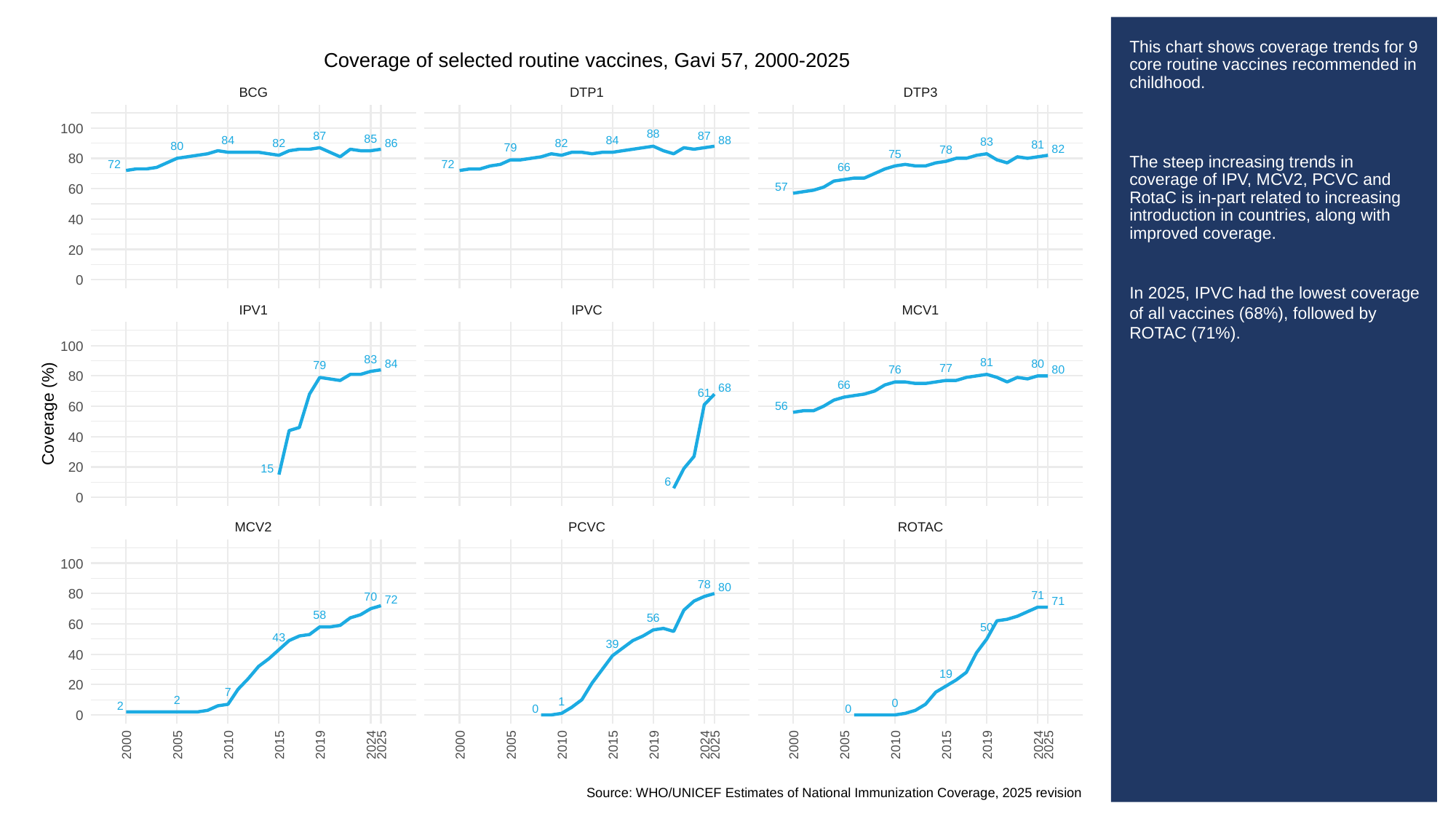

# This chart shows coverage trends for 9 core routine vaccines recommended in childhood.

The steep increasing trends in coverage of IPV, MCV2, PCVC and RotaC is in-part related to increasing introduction in countries, along with improved coverage.

In 2025, IPVC had the lowest coverage of all vaccines (68%), followed by ROTAC (71%).

Coverage of selected routine vaccines, Gavi 57, 2000-2025
BCG
DTP1
DTP3

100

88
87
87
85
88
84
84
83
86
82
82
81
80

79
82
78

75
80

72
72
66

57
60

40

20

0

IPV1
IPVC
MCV1

100

83
81
84
80

79
77
80
76

80

66
68
61

60
56

Coverage (%)

40

20
15

6

0

MCV2
PCVC
ROTAC

100

78
80
80
71
70

72
71

58
56
60
50

43

39
40

19
20

7
2
1
0

2
0
0
0

2000
2005
2010
2015
2019
2024
2025
2000
2005
2010
2015
2019
2024
2025
2000
2005
2010
2015
2019
2024
2025
Source: WHO/UNICEF Estimates of National Immunization Coverage, 2025 revision